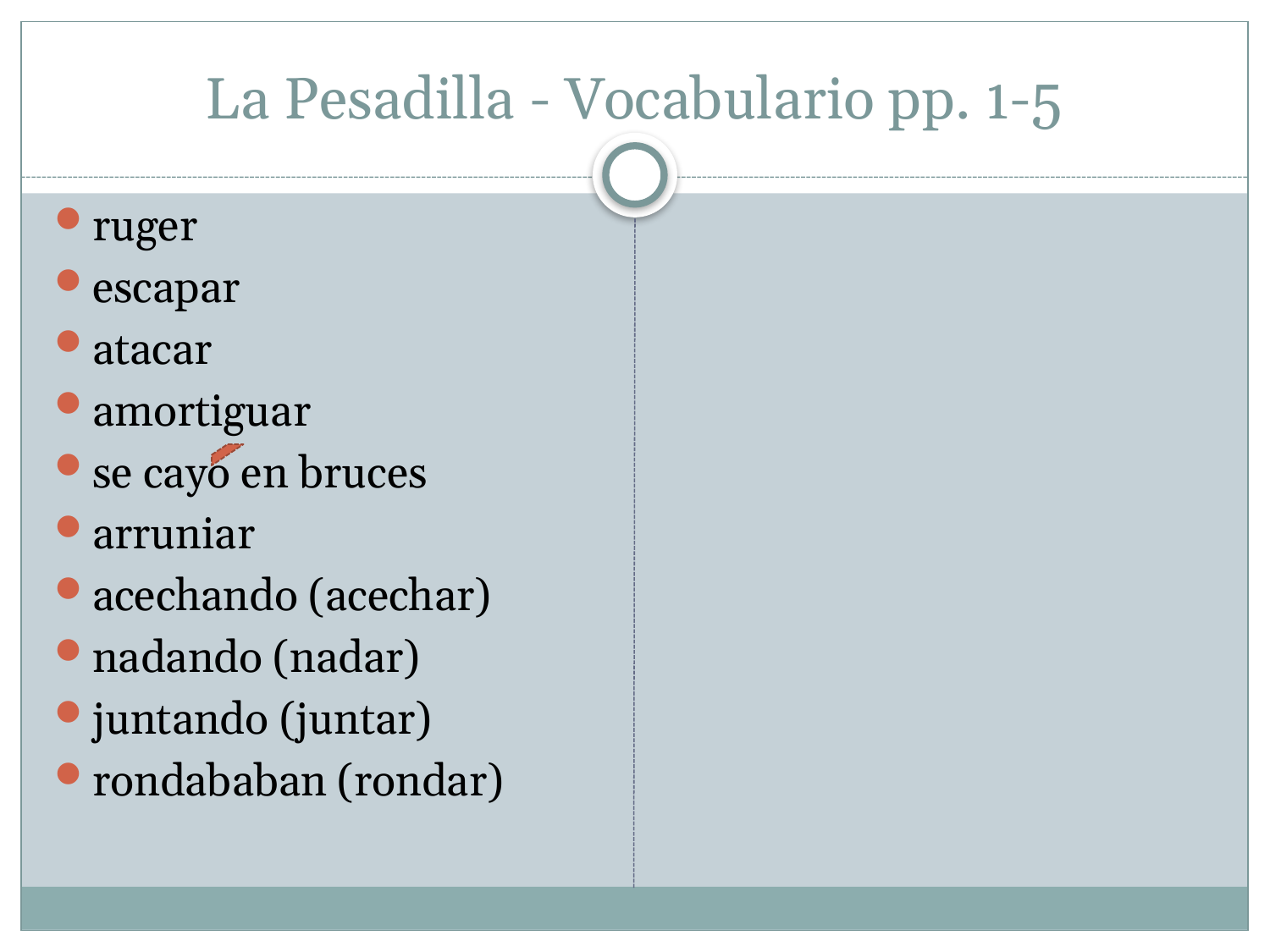

# La Pesadilla - Vocabulario pp. 1-5
ruger
escapar
atacar
amortiguar
se cayo en bruces
arruniar
acechando (acechar)
nadando (nadar)
juntando (juntar)
rondababan (rondar)